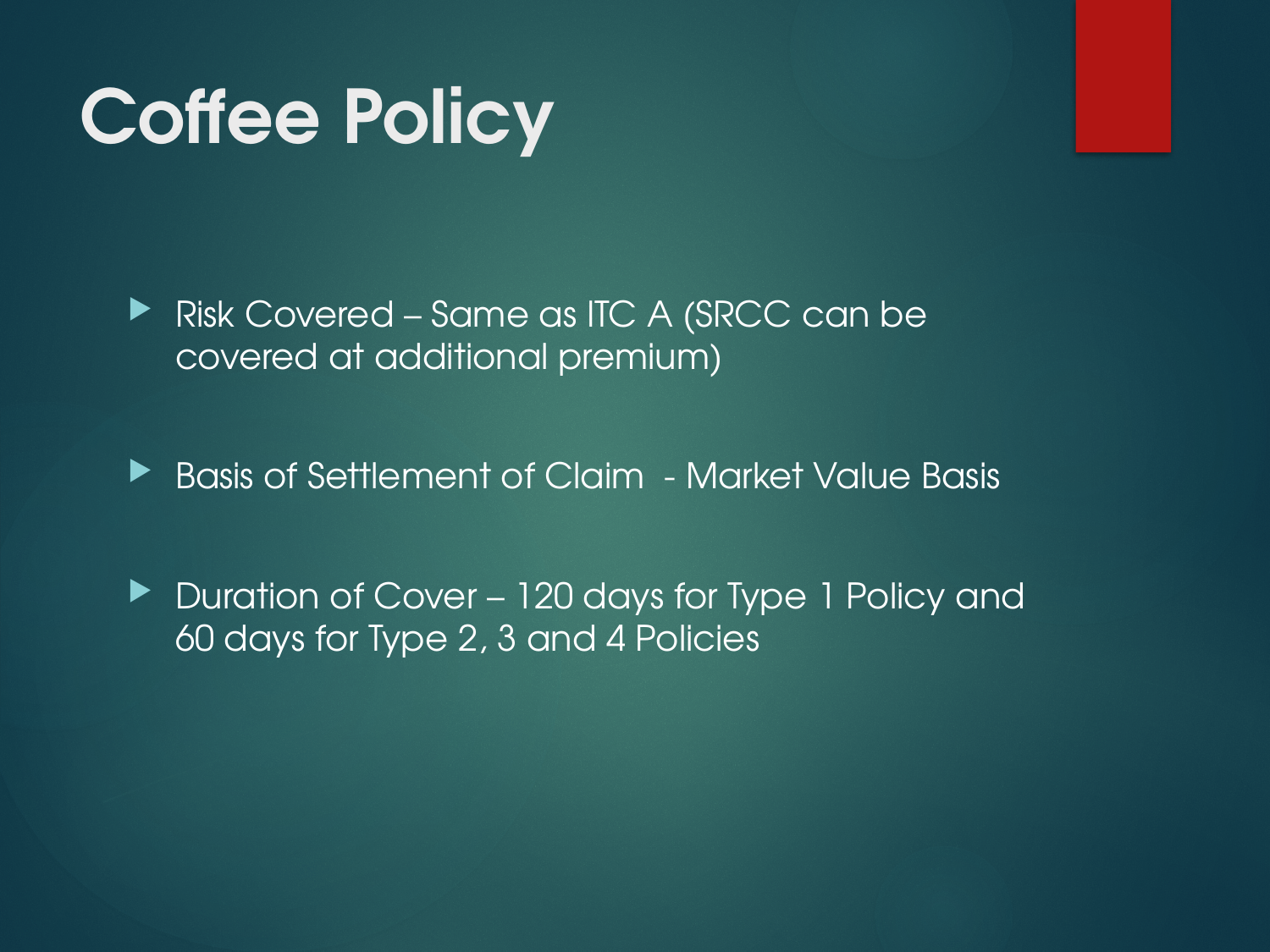

# Coffee Policy
Risk Covered – Same as ITC A (SRCC can be covered at additional premium)

Basis of Settlement of Claim  - Market Value Basis

Duration of Cover – 120 days for Type 1 Policy and 60 days for Type 2, 3 and 4 Policies